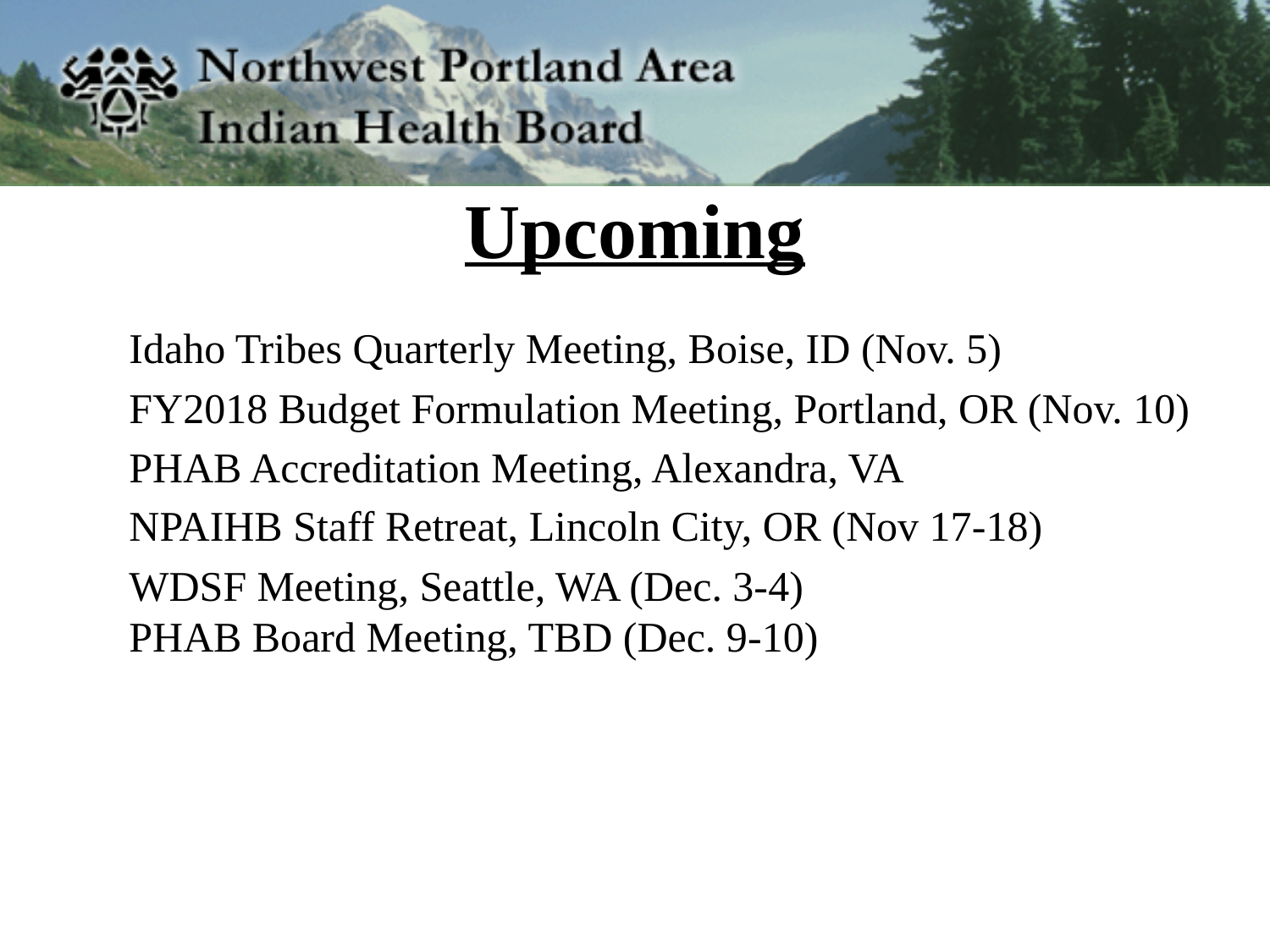

# Upcoming
Idaho Tribes Quarterly Meeting, Boise, ID (Nov. 5)
FY2018 Budget Formulation Meeting, Portland, OR (Nov. 10)
PHAB Accreditation Meeting, Alexandra, VA
NPAIHB Staff Retreat, Lincoln City, OR (Nov 17-18)
WDSF Meeting, Seattle, WA (Dec. 3-4)
PHAB Board Meeting, TBD (Dec. 9-10)